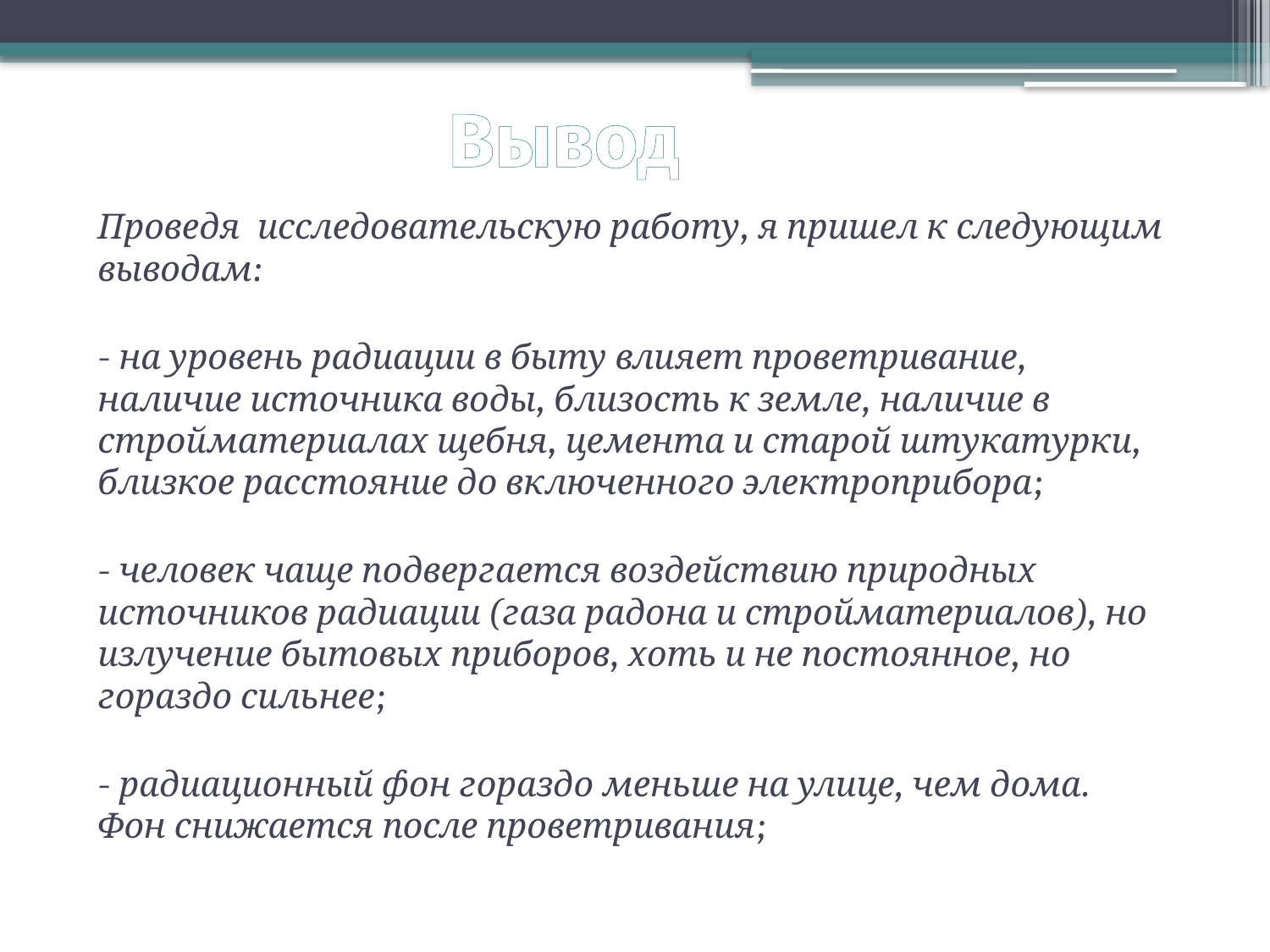

# Вывод
Проведя  исследовательскую работу, я пришел к следующим выводам:
 
- на уровень радиации в быту влияет проветривание, наличие источника воды, близость к земле, наличие в стройматериалах щебня, цемента и старой штукатурки, близкое расстояние до включенного электроприбора;
- человек чаще подвергается воздействию природных источников радиации (газа радона и стройматериалов), но излучение бытовых приборов, хоть и не постоянное, но гораздо сильнее;
- радиационный фон гораздо меньше на улице, чем дома. Фон снижается после проветривания;